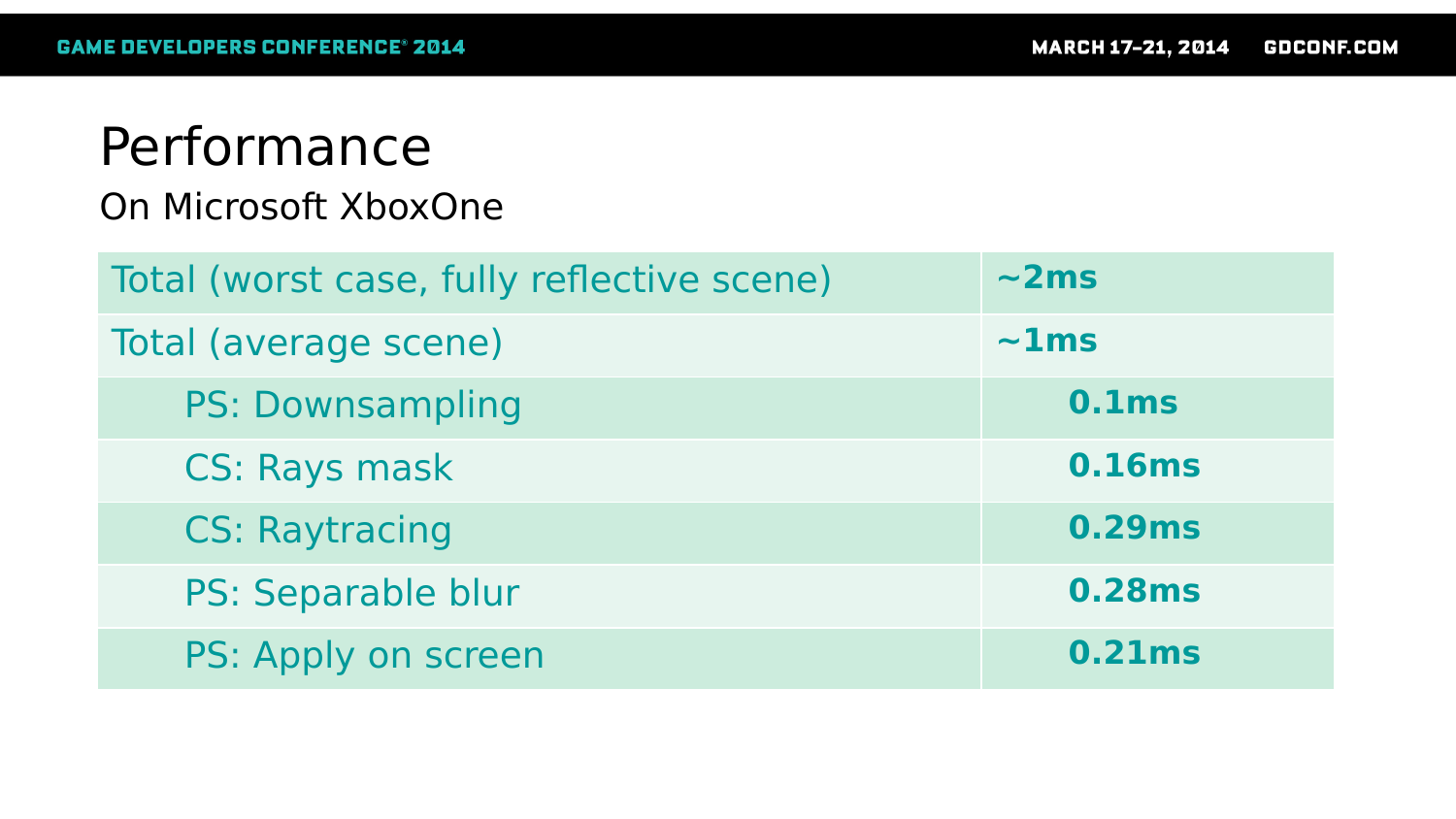

# Performance On Microsoft XboxOne
| Total (worst case, fully reflective scene) | ~2ms |
| --- | --- |
| Total (average scene) | ~1ms |
| PS: Downsampling | 0.1ms |
| CS: Rays mask | 0.16ms |
| CS: Raytracing | 0.29ms |
| PS: Separable blur | 0.28ms |
| PS: Apply on screen | 0.21ms |